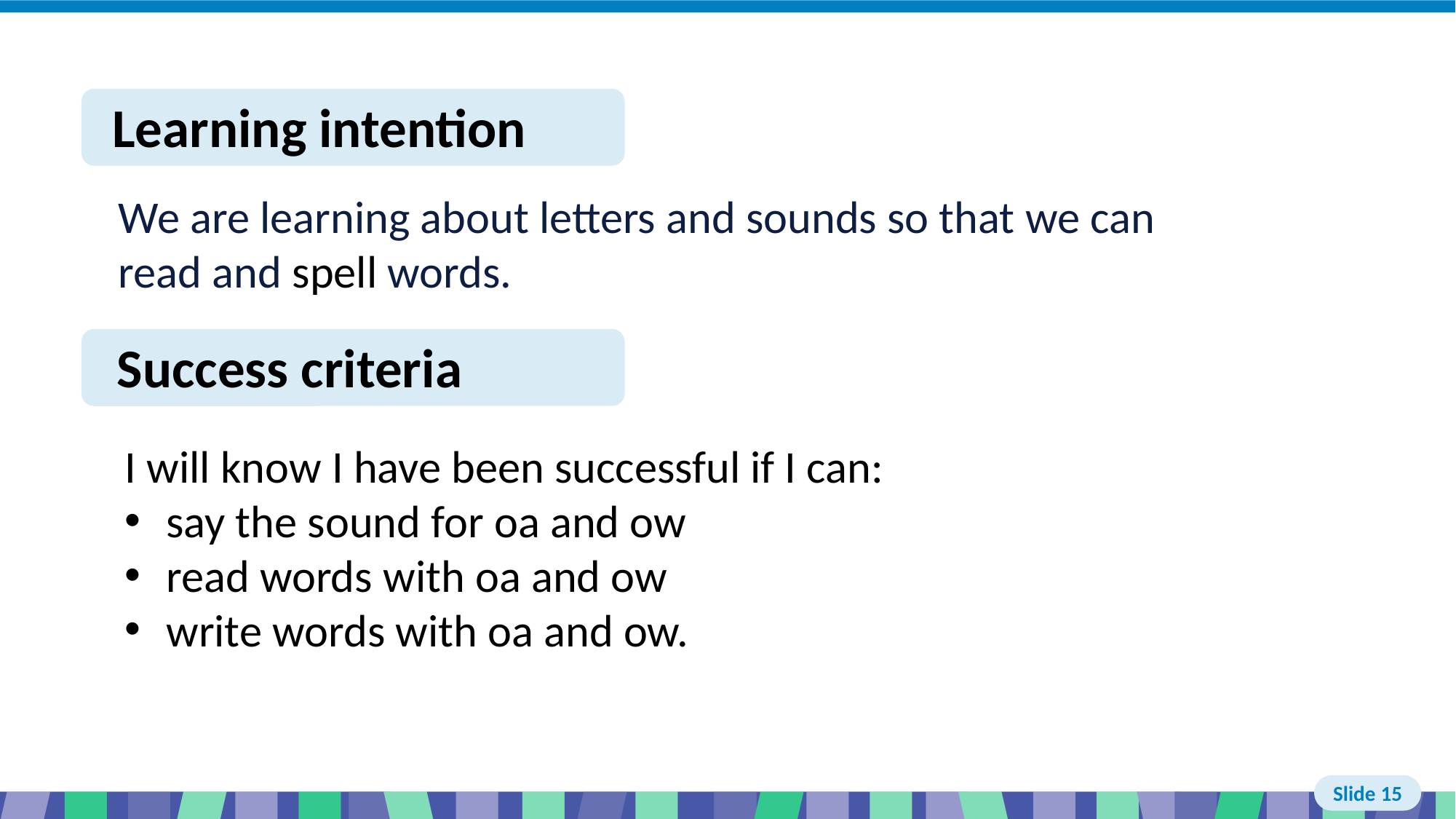

# Slide 15 Learning intention and success criteria
I will know I have been successful if I can:
say the sound for oa and ow
read words with oa and ow
write words with oa and ow.